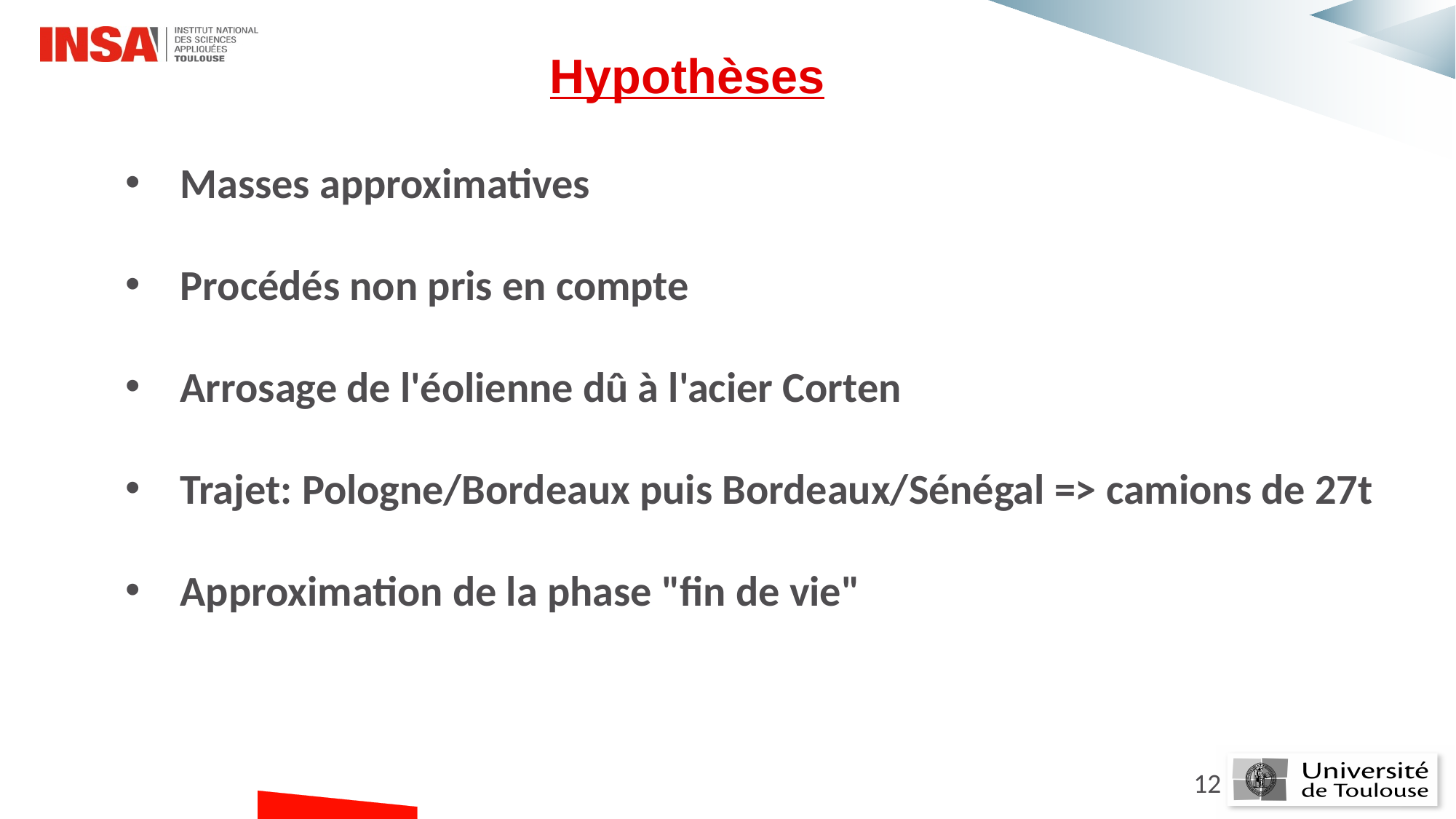

Hypothèses

Masses approximatives

Procédés non pris en compte

Arrosage de l'éolienne dû à l'acier Corten

Trajet: Pologne/Bordeaux puis Bordeaux/Sénégal => camions de 27t

Approximation de la phase "fin de vie"

12